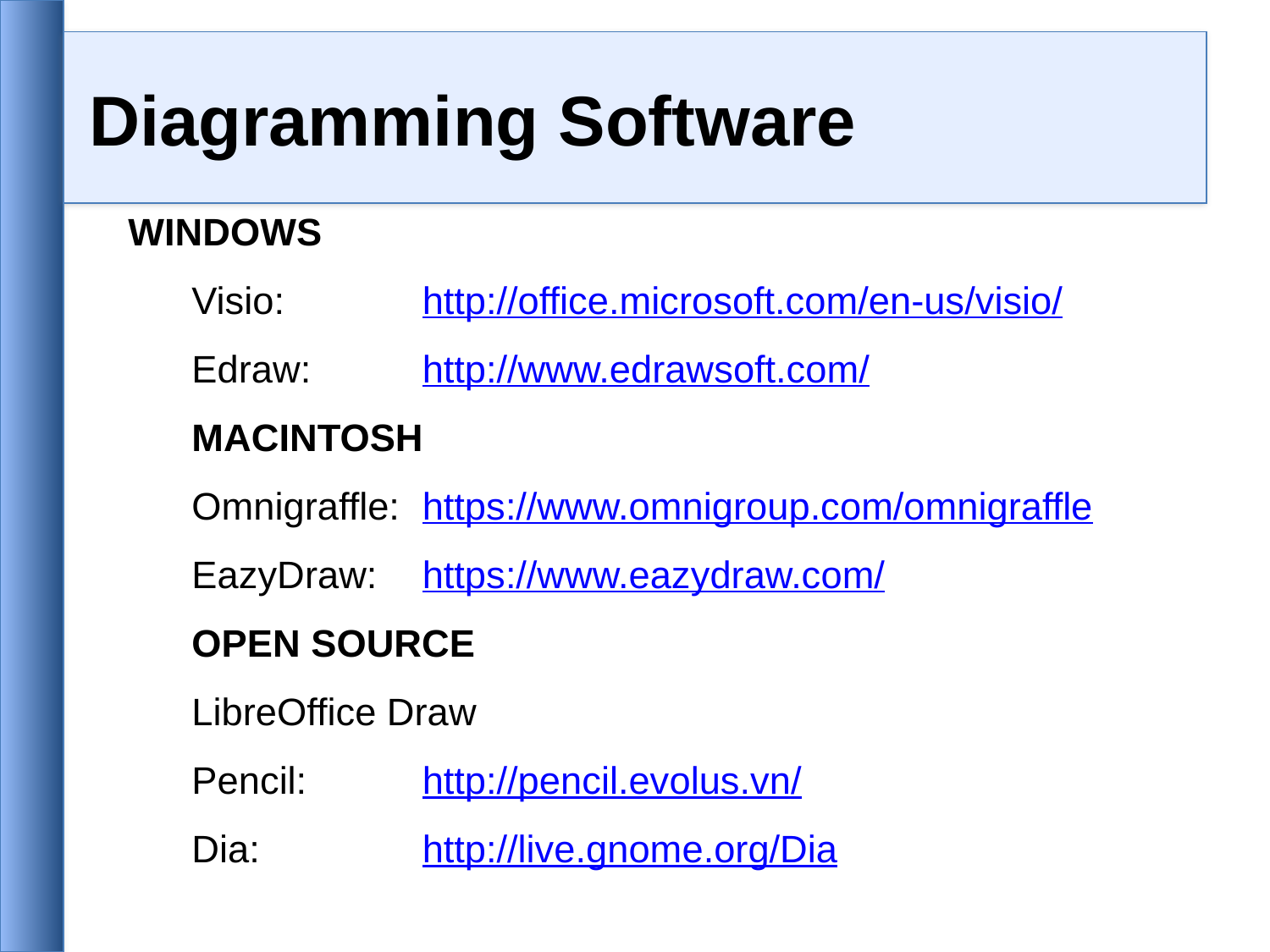

Diagramming Software
WINDOWS
Visio: 			http://office.microsoft.com/en-us/visio/
Edraw: 		http://www.edrawsoft.com/
MACINTOSH
Omnigraffle: 	https://www.omnigroup.com/omnigraffle
EazyDraw: 	https://www.eazydraw.com/
OPEN SOURCE
LibreOffice Draw
Pencil:  		http://pencil.evolus.vn/
Dia: 			http://live.gnome.org/Dia